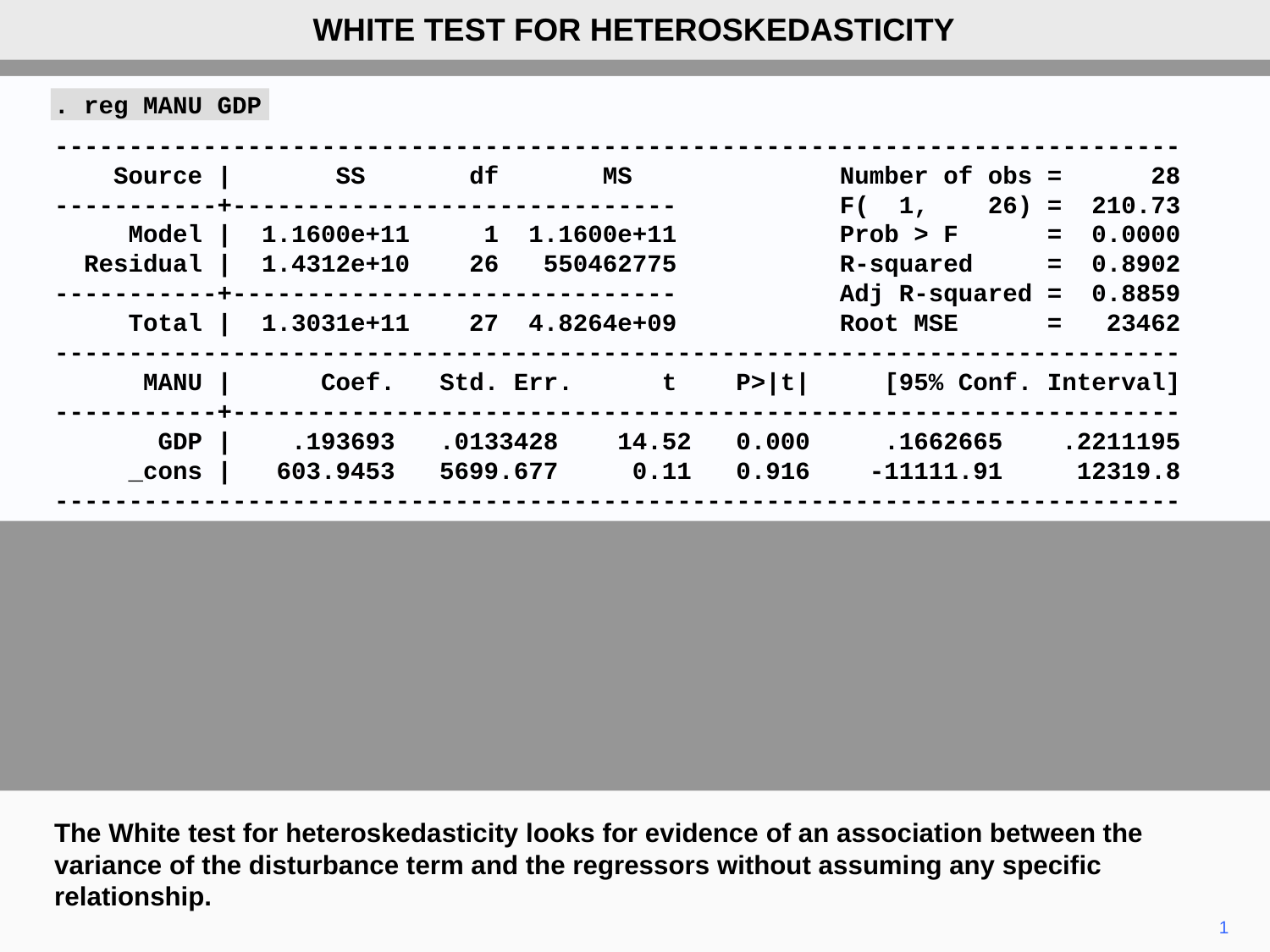

WHITE TEST FOR HETEROSKEDASTICITY

. reg MANU GDP
----------------------------------------------------------------------------
    Source |       SS       df       MS              Number of obs =      28
-----------+------------------------------           F(  1,    26) =  210.73
     Model |  1.1600e+11     1  1.1600e+11           Prob > F      =  0.0000
  Residual |  1.4312e+10    26   550462775           R-squared     =  0.8902
-----------+------------------------------           Adj R-squared =  0.8859
     Total |  1.3031e+11    27  4.8264e+09           Root MSE      =   23462
----------------------------------------------------------------------------
      MANU |      Coef.   Std. Err.      t    P>|t|     [95% Conf. Interval]
-----------+----------------------------------------------------------------
       GDP |    .193693   .0133428    14.52   0.000     .1662665    .2211195
     _cons |   603.9453   5699.677     0.11   0.916    -11111.91     12319.8
----------------------------------------------------------------------------

The White test for heteroskedasticity looks for evidence of an association between the variance of the disturbance term and the regressors without assuming any specific relationship.
1